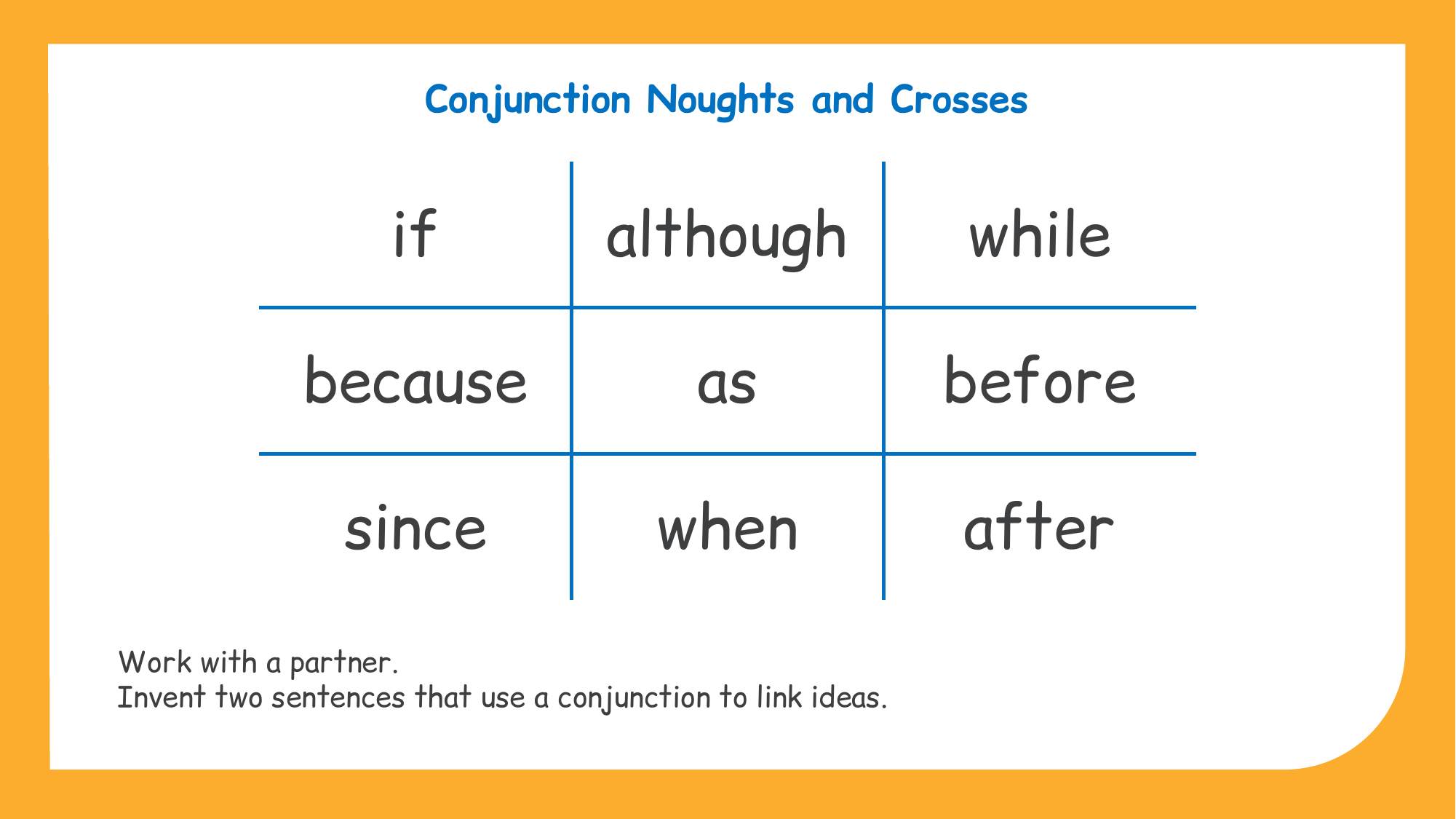

Conjunction Noughts and Crosses
| if | although | while |
| --- | --- | --- |
| because | as | before |
| since | when | after |
Work with a partner.
Invent two sentences that use a conjunction to link ideas.